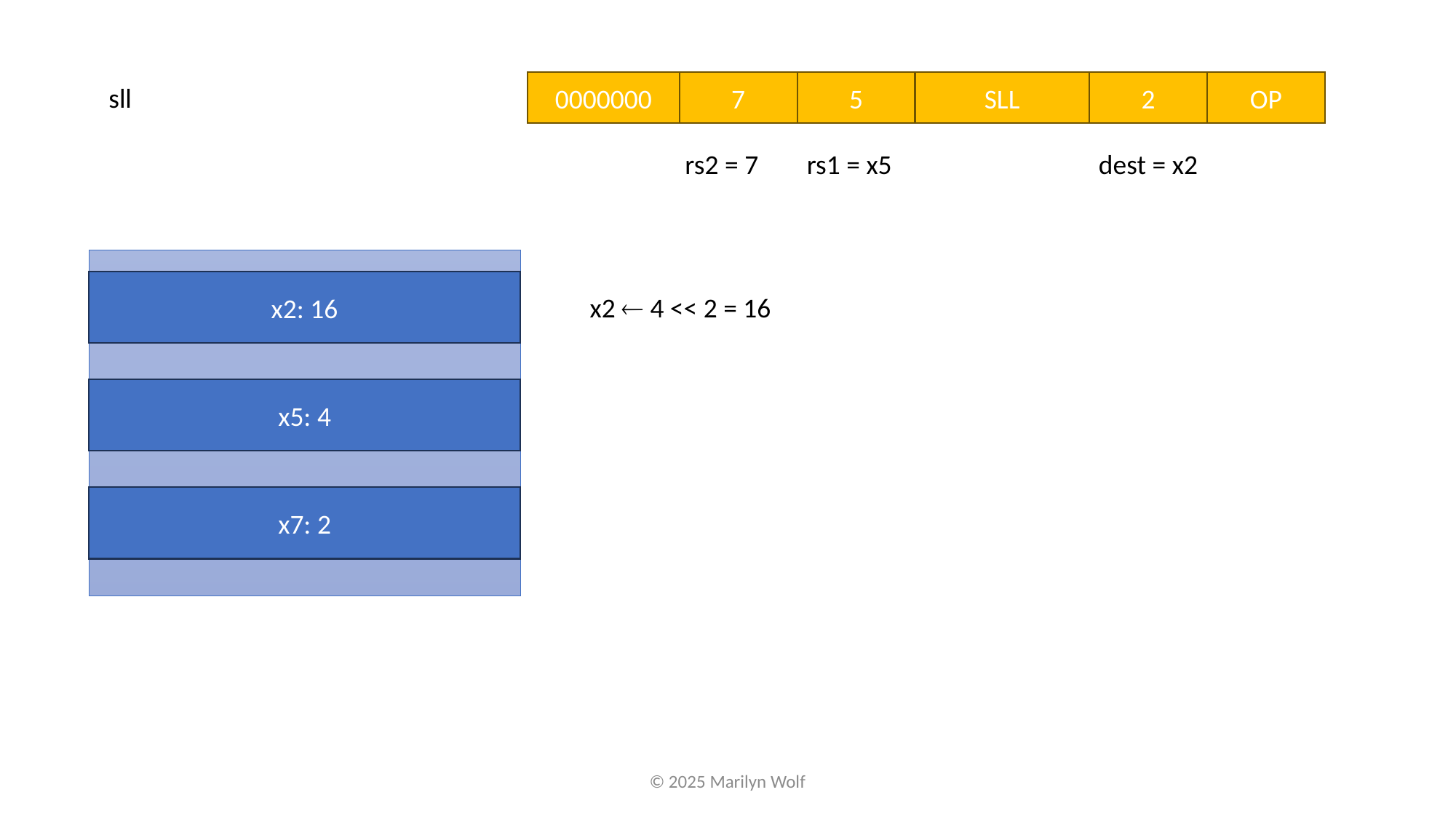

2
OP
5
SLL
7
0000000
sll
rs2 = 7
rs1 = x5
dest = x2

x2: 16
x2 ← 4 << 2 = 16
x5: 4
x7: 2
© 2025 Marilyn Wolf